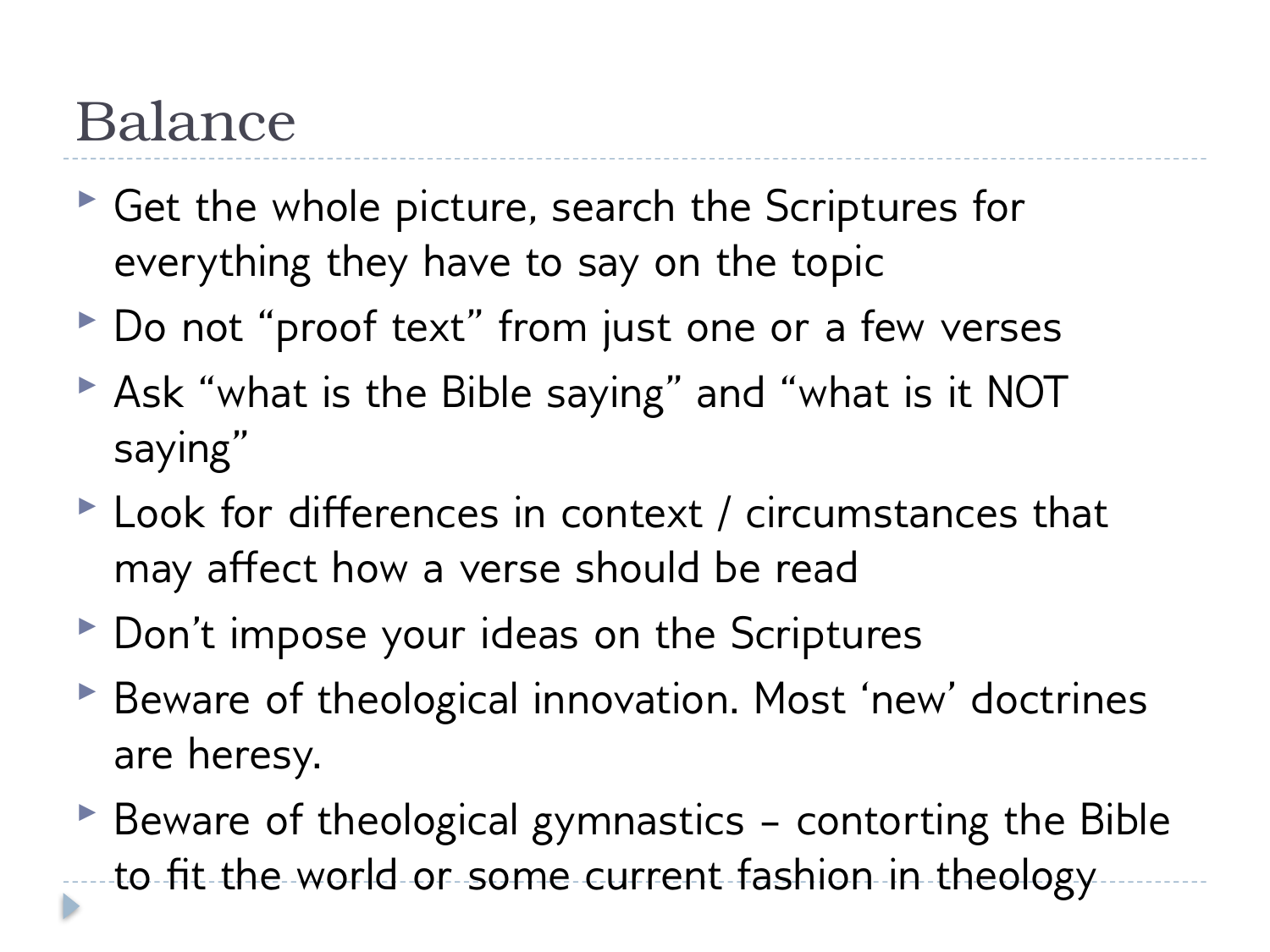

# Balance
Get the whole picture, search the Scriptures for everything they have to say on the topic
Do not “proof text” from just one or a few verses
Ask “what is the Bible saying” and “what is it NOT saying”
Look for differences in context / circumstances that may affect how a verse should be read
Don’t impose your ideas on the Scriptures
Beware of theological innovation. Most ‘new’ doctrines are heresy.
Beware of theological gymnastics – contorting the Bible to fit the world or some current fashion in theology